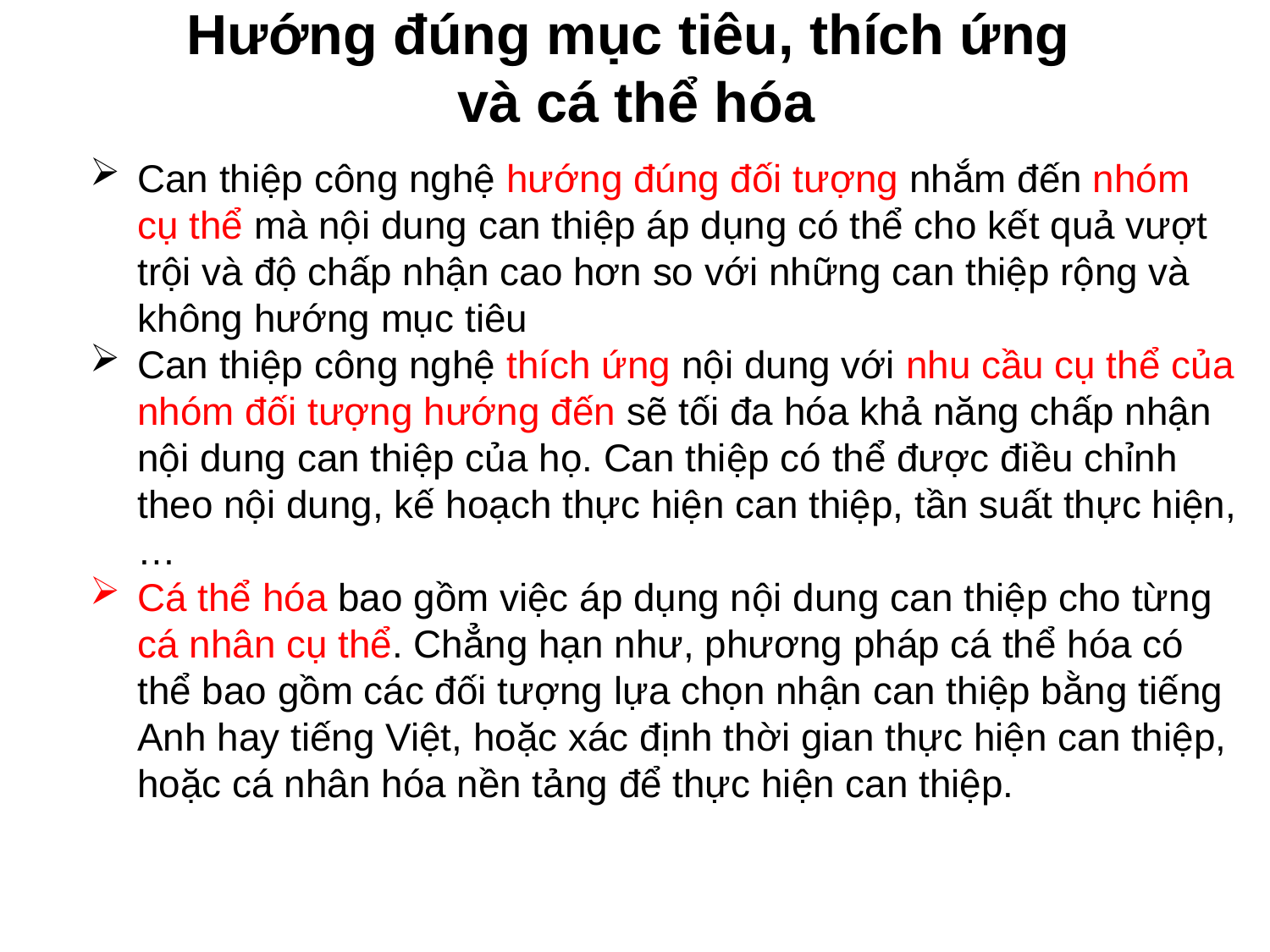

# Hướng đúng mục tiêu, thích ứng và cá thể hóa
Can thiệp công nghệ hướng đúng đối tượng nhắm đến nhóm cụ thể mà nội dung can thiệp áp dụng có thể cho kết quả vượt trội và độ chấp nhận cao hơn so với những can thiệp rộng và không hướng mục tiêu
Can thiệp công nghệ thích ứng nội dung với nhu cầu cụ thể của nhóm đối tượng hướng đến sẽ tối đa hóa khả năng chấp nhận nội dung can thiệp của họ. Can thiệp có thể được điều chỉnh theo nội dung, kế hoạch thực hiện can thiệp, tần suất thực hiện,…
Cá thể hóa bao gồm việc áp dụng nội dung can thiệp cho từng cá nhân cụ thể. Chẳng hạn như, phương pháp cá thể hóa có thể bao gồm các đối tượng lựa chọn nhận can thiệp bằng tiếng Anh hay tiếng Việt, hoặc xác định thời gian thực hiện can thiệp, hoặc cá nhân hóa nền tảng để thực hiện can thiệp.